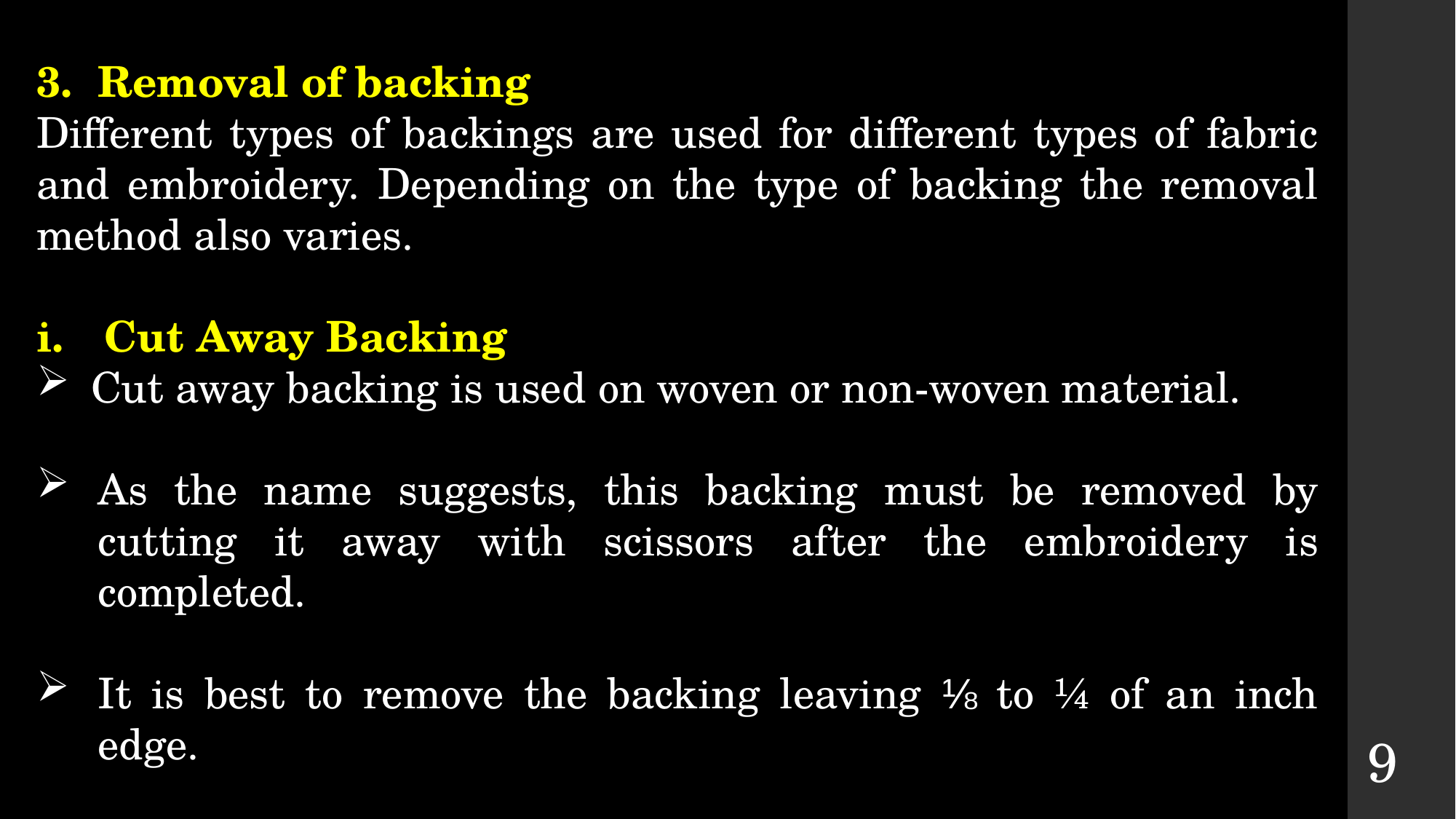

Removal of backing
Different types of backings are used for different types of fabric and embroidery. Depending on the type of backing the removal method also varies.

Cut Away Backing
Cut away backing is used on woven or non-woven material.

As the name suggests, this backing must be removed by cutting it away with scissors after the embroidery is completed.

It is best to remove the backing leaving ⅛ to ¼ of an inch edge.
9